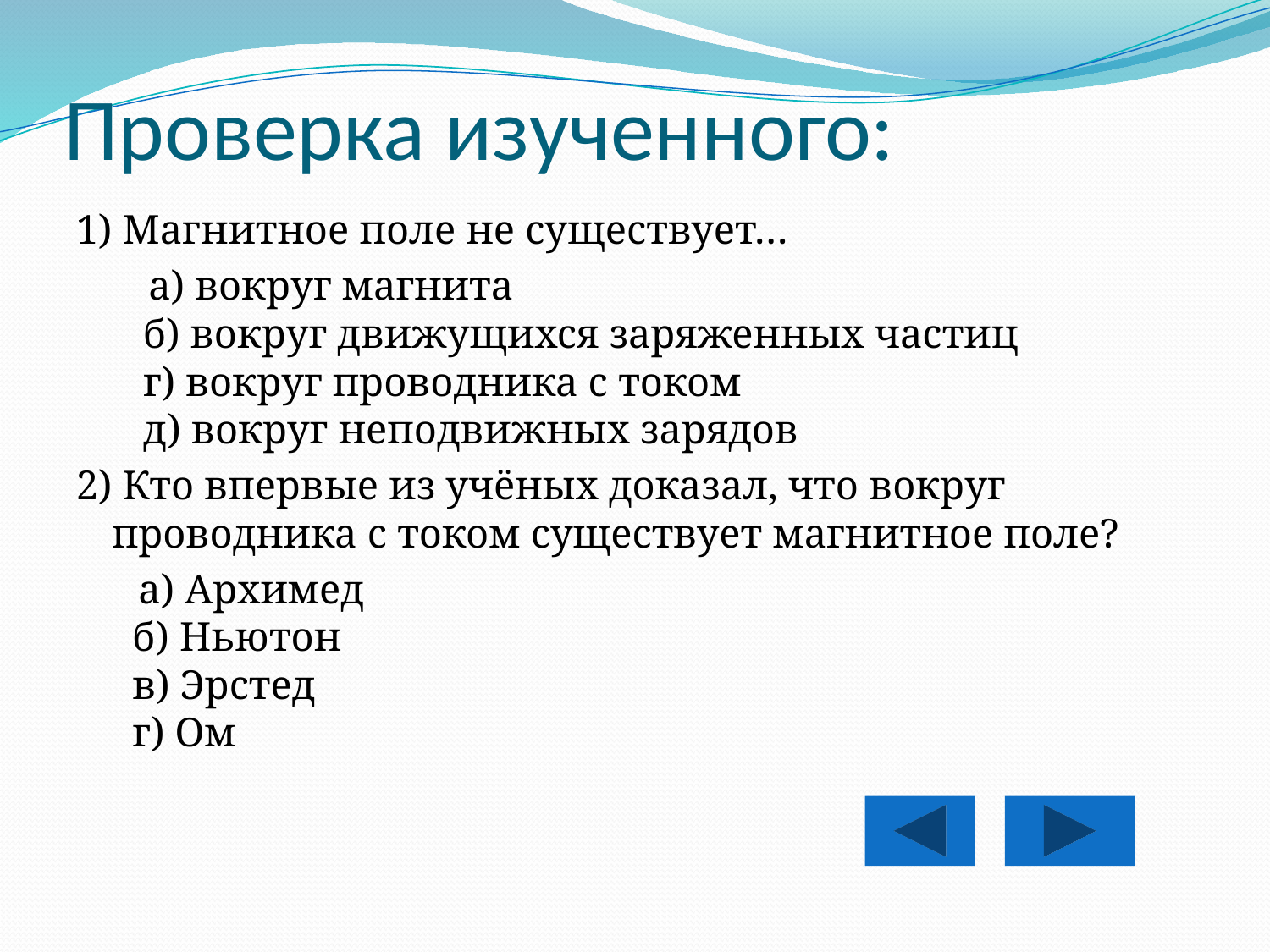

# Проверка изученного:
1) Магнитное поле не существует…
       а) вокруг магнита
б) вокруг движущихся заряженных частиц
г) вокруг проводника с током
д) вокруг неподвижных зарядов
2) Кто впервые из учёных доказал, что вокруг проводника с током существует магнитное поле?
      а) Архимед
  б) Ньютон
  в) Эрстед
  г) Ом